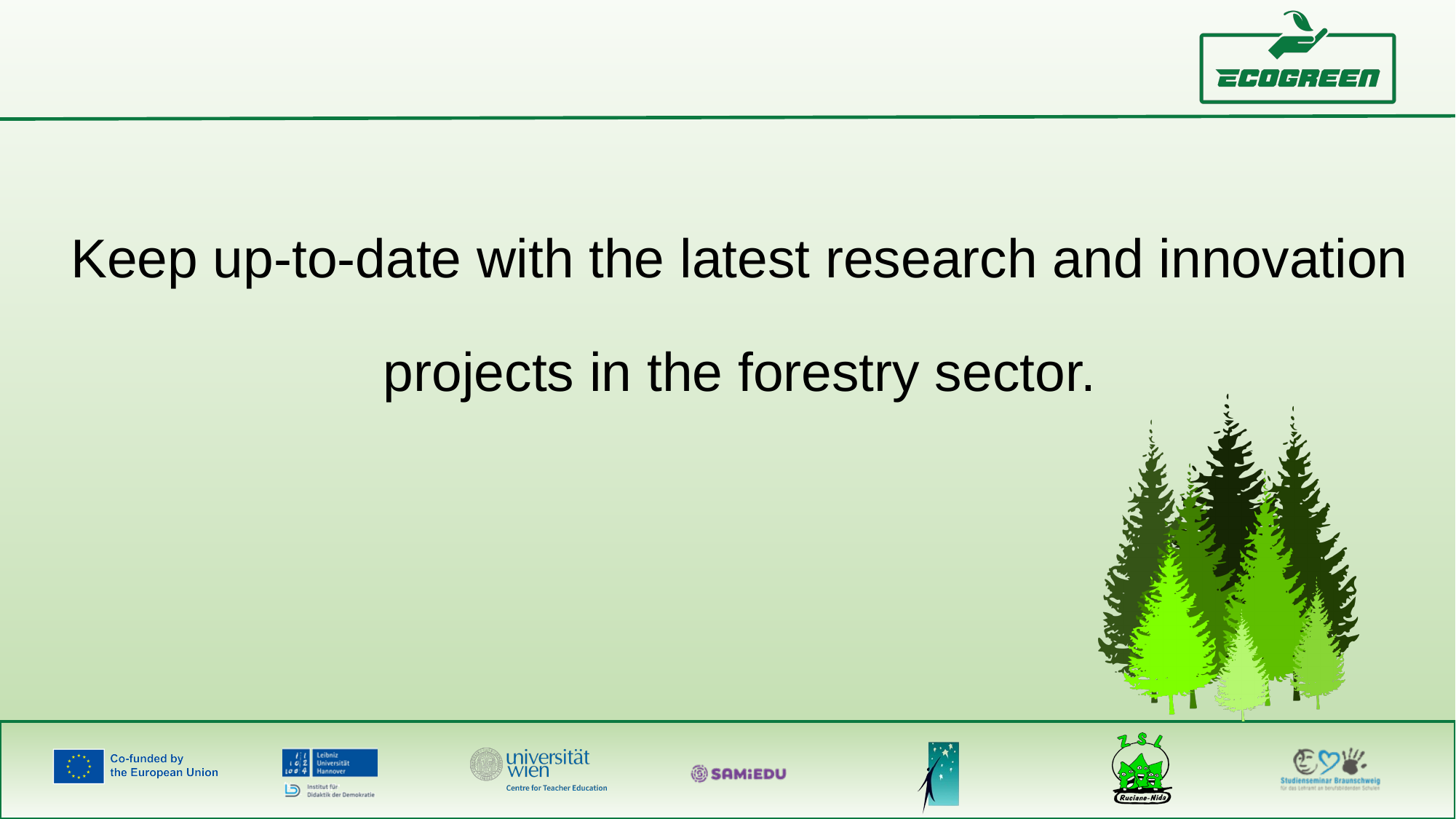

Keep up-to-date with the latest research and innovation projects in the forestry sector.